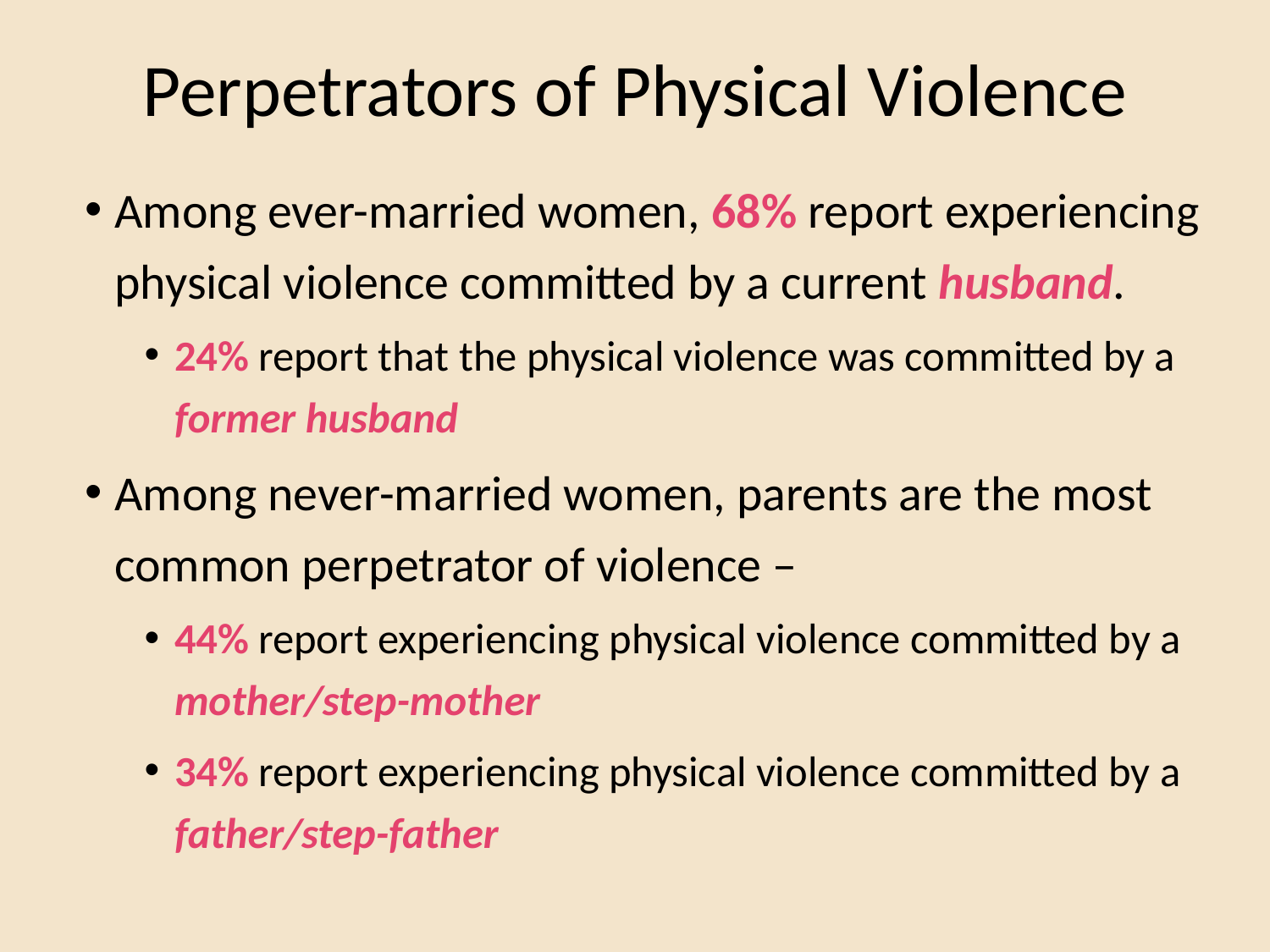

# Perpetrators of Physical Violence
Among ever-married women, 68% report experiencing physical violence committed by a current husband.
24% report that the physical violence was committed by a former husband
Among never-married women, parents are the most common perpetrator of violence –
44% report experiencing physical violence committed by a mother/step-mother
34% report experiencing physical violence committed by a father/step-father